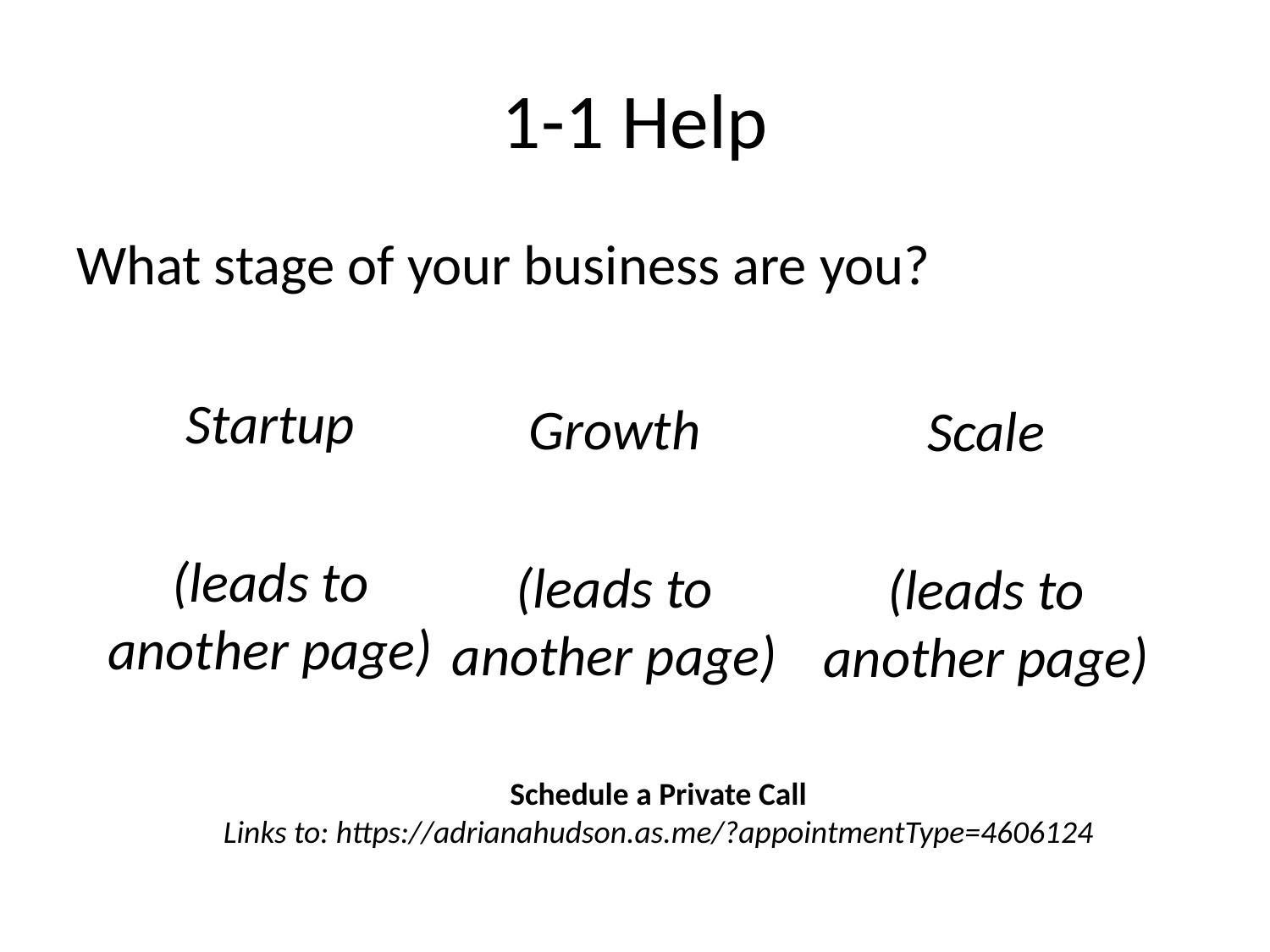

# 1-1 Help
What stage of your business are you?
Startup

(leads to another page)
Growth

(leads to another page)

Scale

(leads to another page)

Schedule a Private Call
Links to: https://adrianahudson.as.me/?appointmentType=4606124